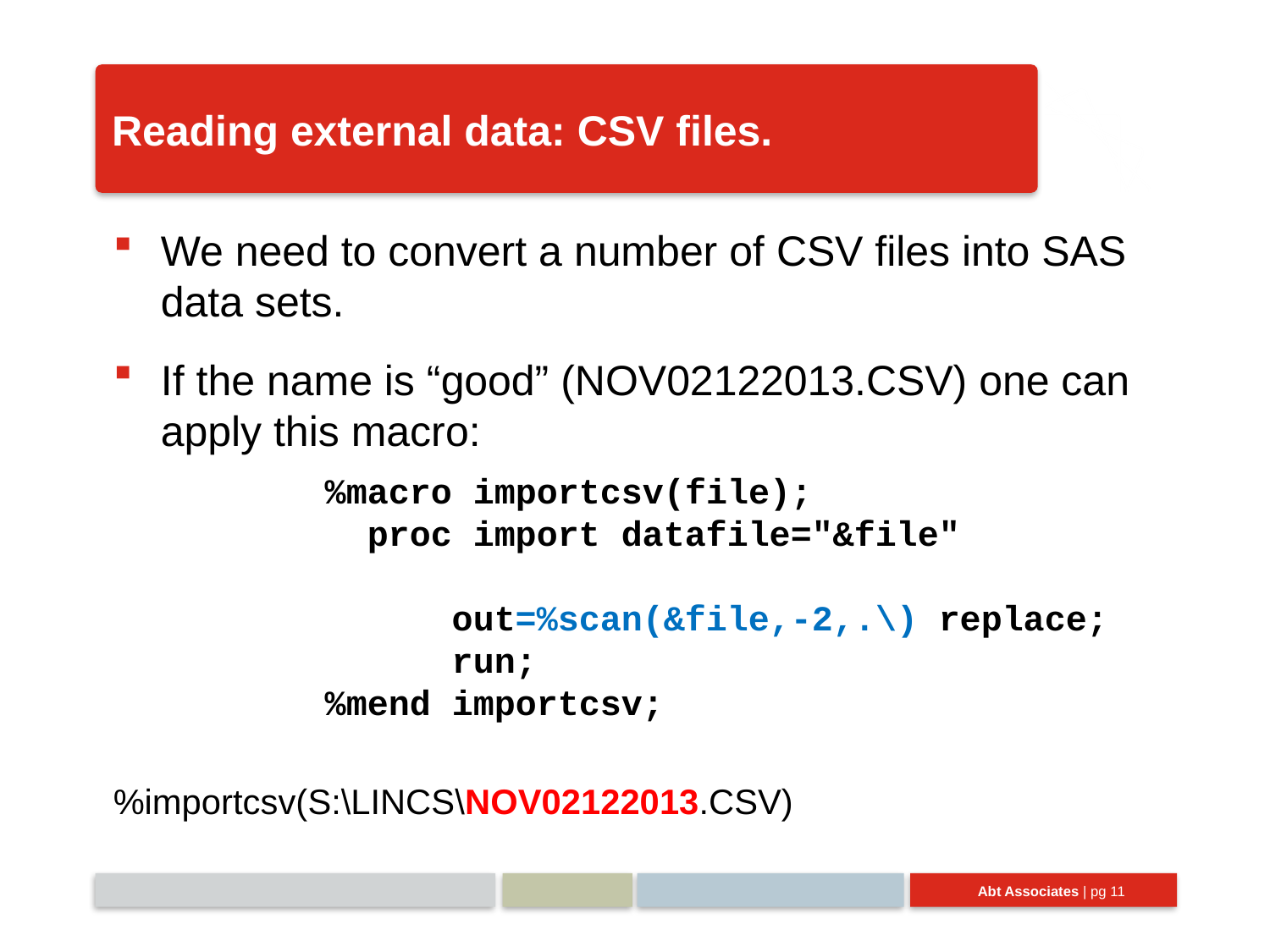

# Reading external data: CSV files.
We need to convert a number of CSV files into SAS data sets.
If the name is “good” (NOV02122013.CSV) one can apply this macro:
          %macro importcsv(file);
            proc import datafile="&file"
                out=%scan(&file,-2,.\) replace;
                run;
          %mend importcsv;

%importcsv(S:\LINCS\NOV02122013.CSV)